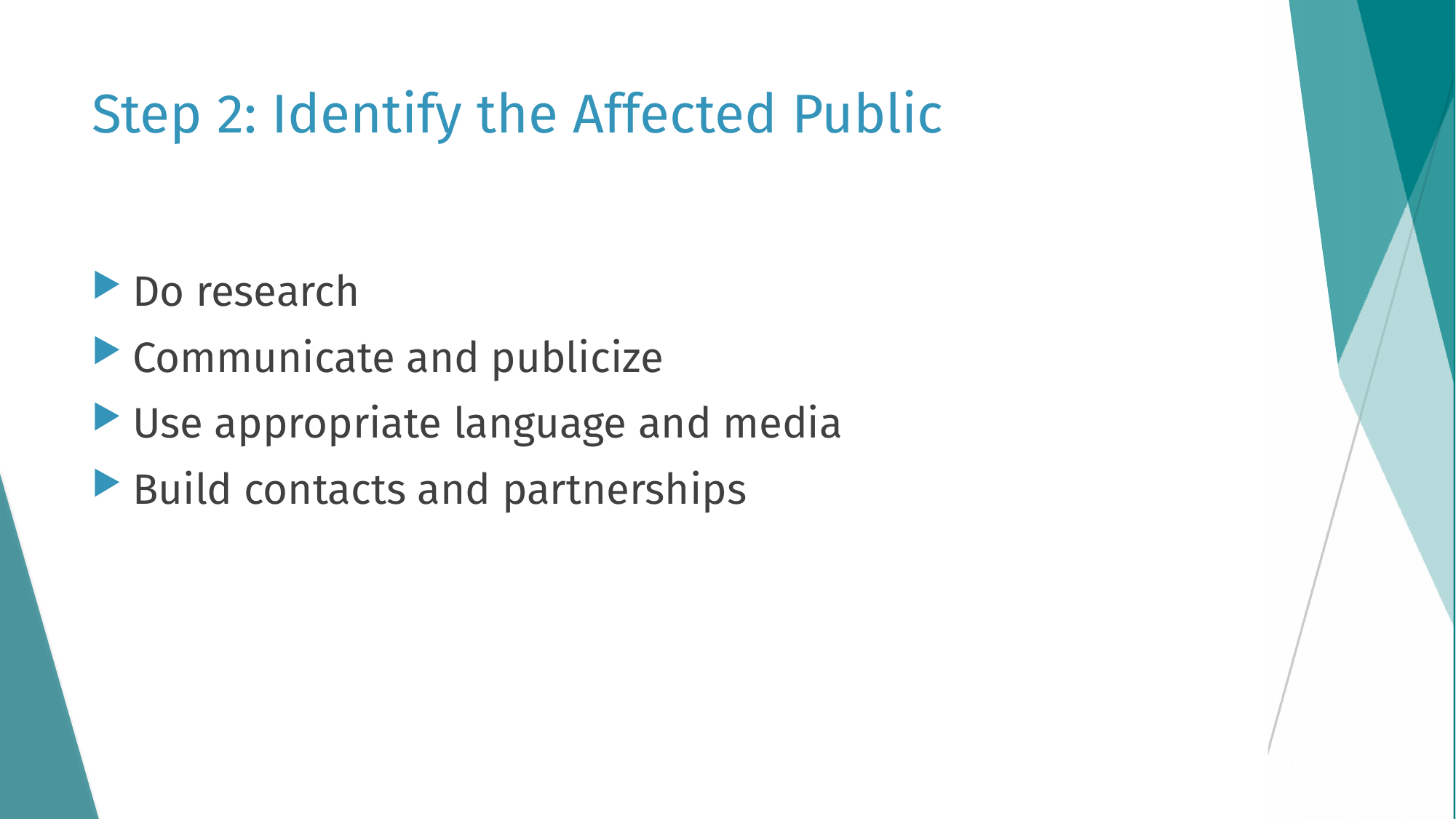

# Step 2: Identify the Affected Public
Do research
Communicate and publicize
Use appropriate language and media
Build contacts and partnerships

16